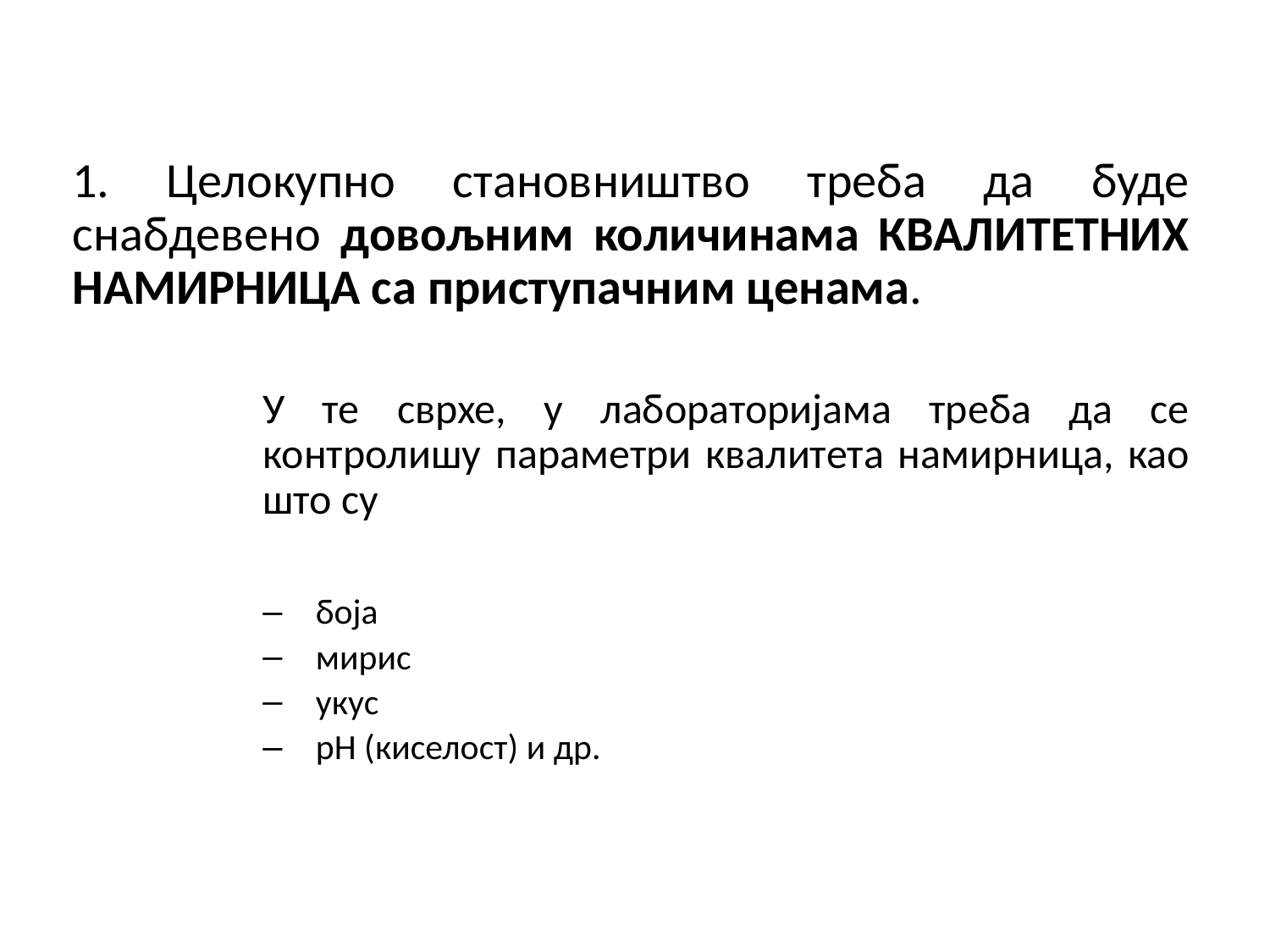

1. Целокупно становништво треба да буде снабдевено довољним количинама КВАЛИТЕТНИХ НАМИРНИЦА са приступачним ценама.

	У те сврхе, у лабораторијама треба да се контролишу параметри квалитета намирница, као што су

боја
мирис
укус
pH (киселост) и др.